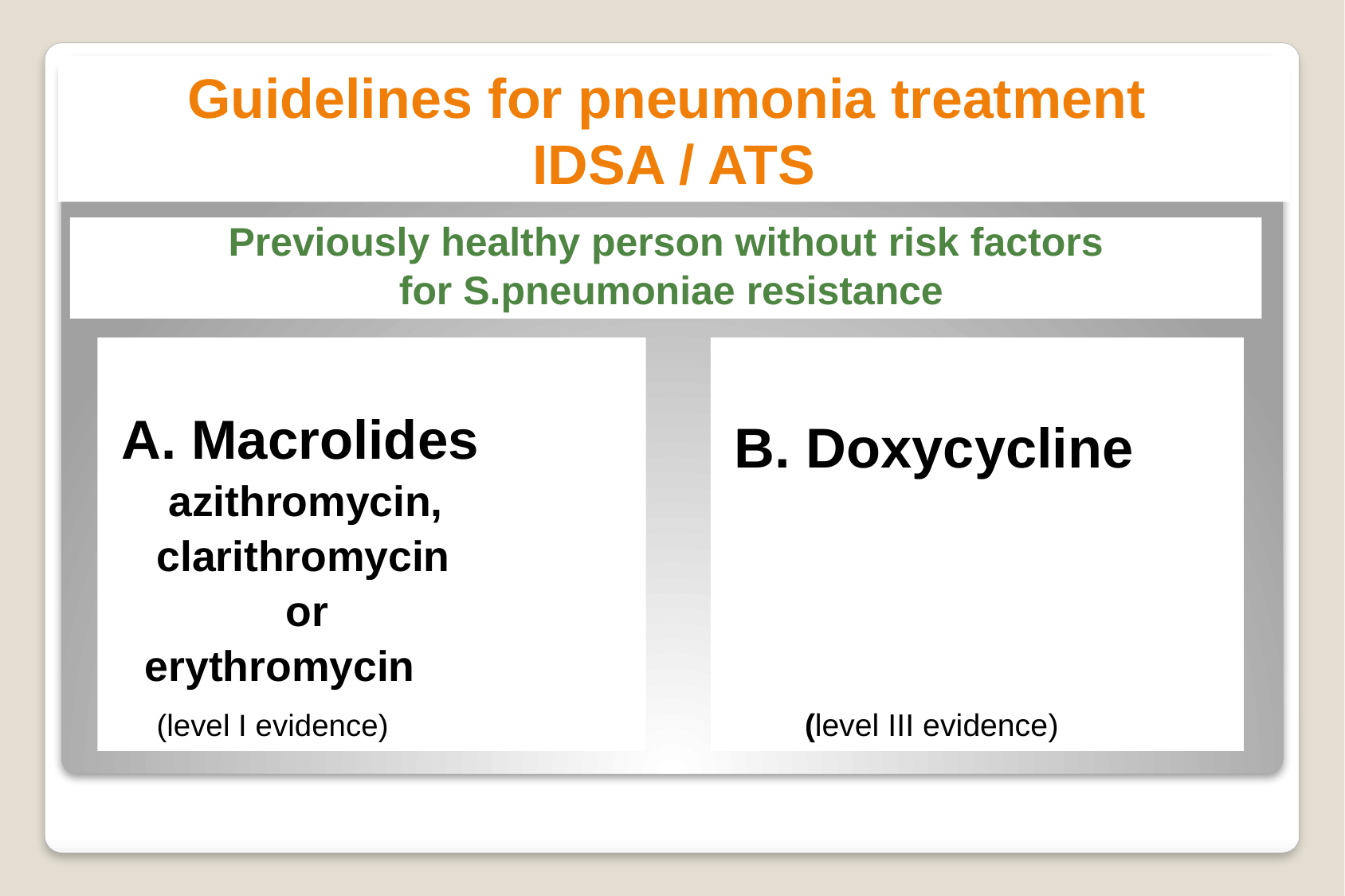

# Guidelines for pneumonia treatment IDSA / ATS
Previously healthy person without risk factors
 for S.pneumoniae resistance

A. Macrolides
    azithromycin,
   clarithromycin
              or
  erythromycin
   (level I evidence)

B. Doxycycline

        (level III evidence)